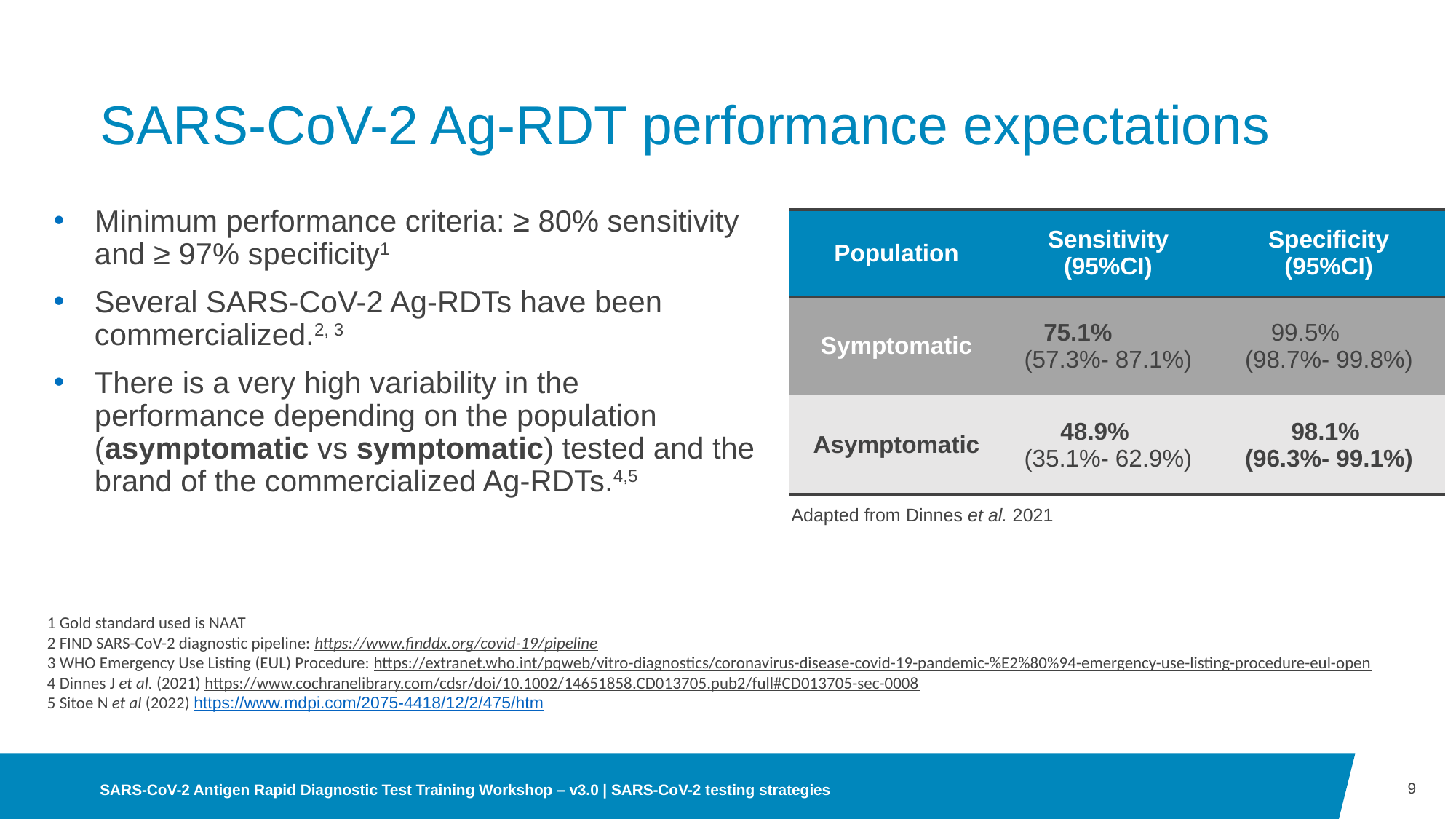

# SARS-CoV-2 Ag-RDT performance expectations
Minimum performance criteria: ≥ 80% sensitivity and ≥ 97% specificity1
Several SARS-CoV-2 Ag-RDTs have been commercialized.2, 3
There is a very high variability in the performance depending on the population (asymptomatic vs symptomatic) tested and the brand of the commercialized Ag-RDTs.4,5

| Population | Sensitivity (95%CI) | Specificity (95%CI) |
| --- | --- | --- |
| Symptomatic | 75.1%          (57.3%- 87.1%) | 99.5%        (98.7%- 99.8%) |
| Asymptomatic | 48.9%     (35.1%- 62.9%) | 98.1%  (96.3%- 99.1%) |
Adapted from Dinnes et al. 2021
1 Gold standard used is NAAT
2 FIND SARS-CoV-2 diagnostic pipeline: https://www.finddx.org/covid-19/pipeline
3 WHO Emergency Use Listing (EUL) Procedure: https://extranet.who.int/pqweb/vitro-diagnostics/coronavirus-disease-covid-19-pandemic-%E2%80%94-emergency-use-listing-procedure-eul-open
4 Dinnes J et al. (2021) https://www.cochranelibrary.com/cdsr/doi/10.1002/14651858.CD013705.pub2/full#CD013705-sec-0008
5 Sitoe N et al (2022) https://www.mdpi.com/2075-4418/12/2/475/htm

9
SARS-CoV-2 Antigen Rapid Diagnostic Test Training Workshop – v3.0 | SARS-CoV-2 testing strategies